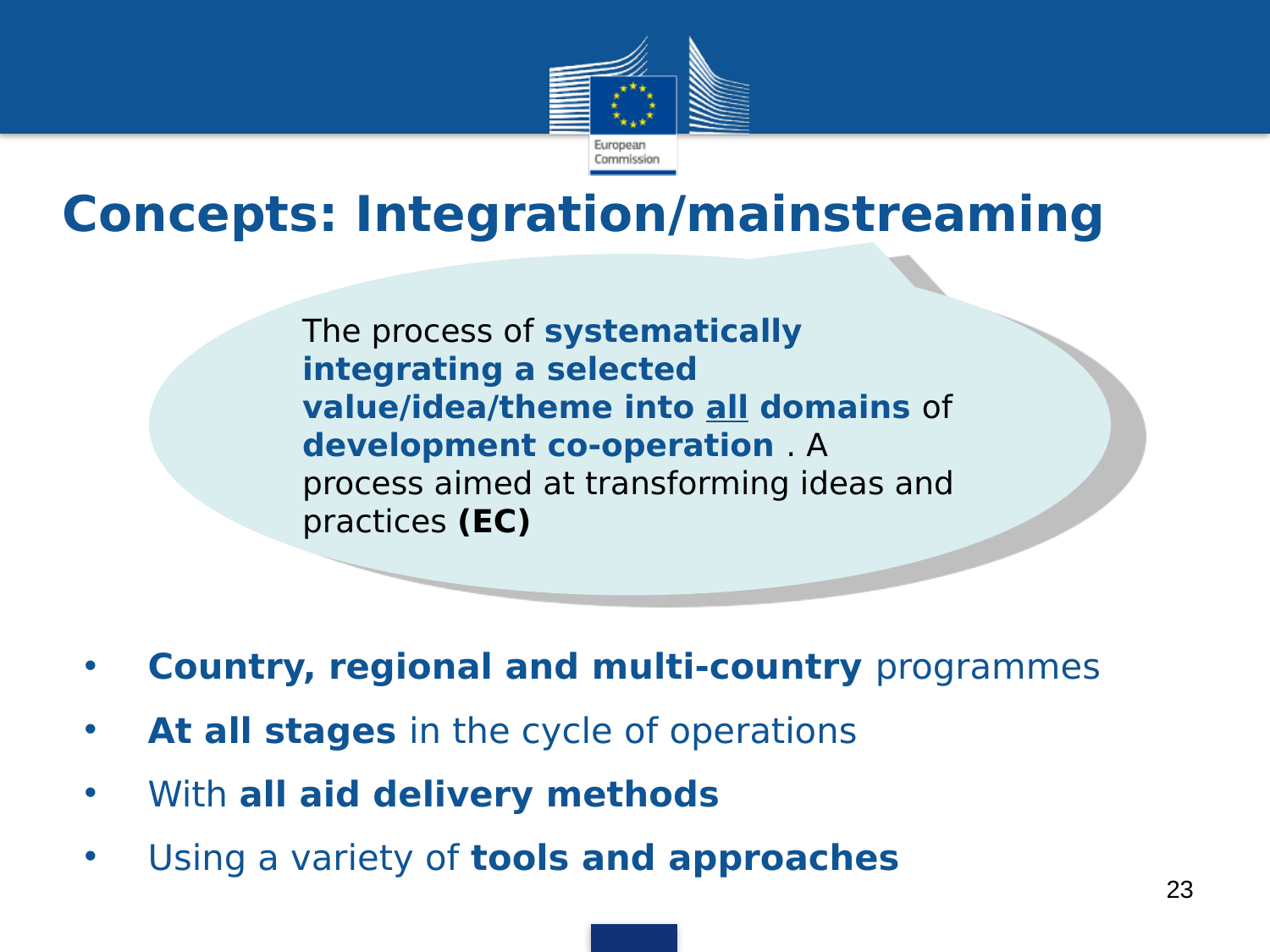

# Concepts: Integration/mainstreaming
The process of systematically integrating a selected value/idea/theme into all domains of development co-operation . A process aimed at transforming ideas and practices (EC)

Country, regional and multi-country programmes
At all stages in the cycle of operations
With all aid delivery methods
Using a variety of tools and approaches
23